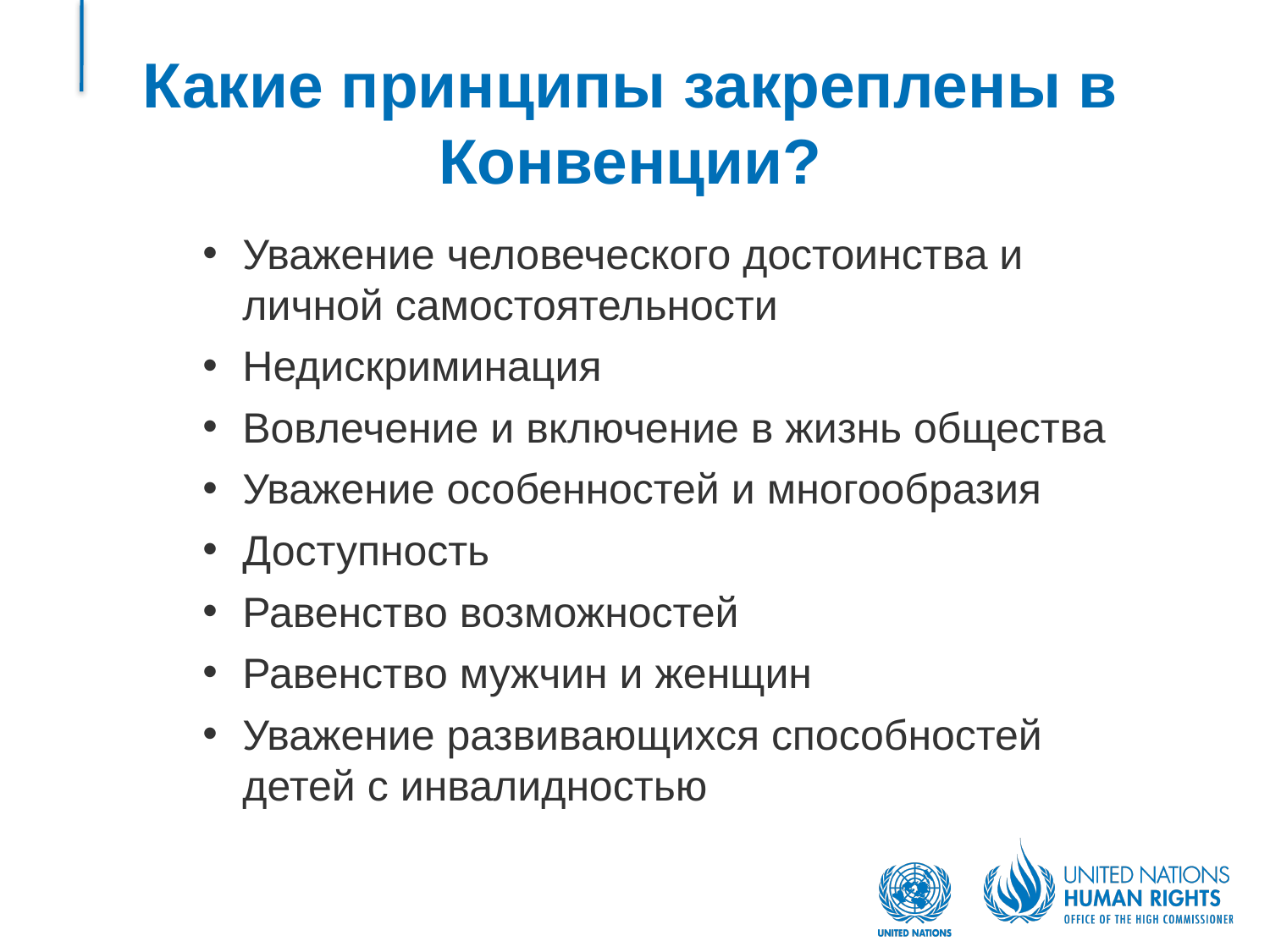

# Какие принципы закреплены в Конвенции?
Уважение человеческого достоинства и личной самостоятельности
Недискриминация
Вовлечение и включение в жизнь общества
Уважение особенностей и многообразия
Доступность
Равенство возможностей
Равенство мужчин и женщин
Уважение развивающихся способностей детей с инвалидностью